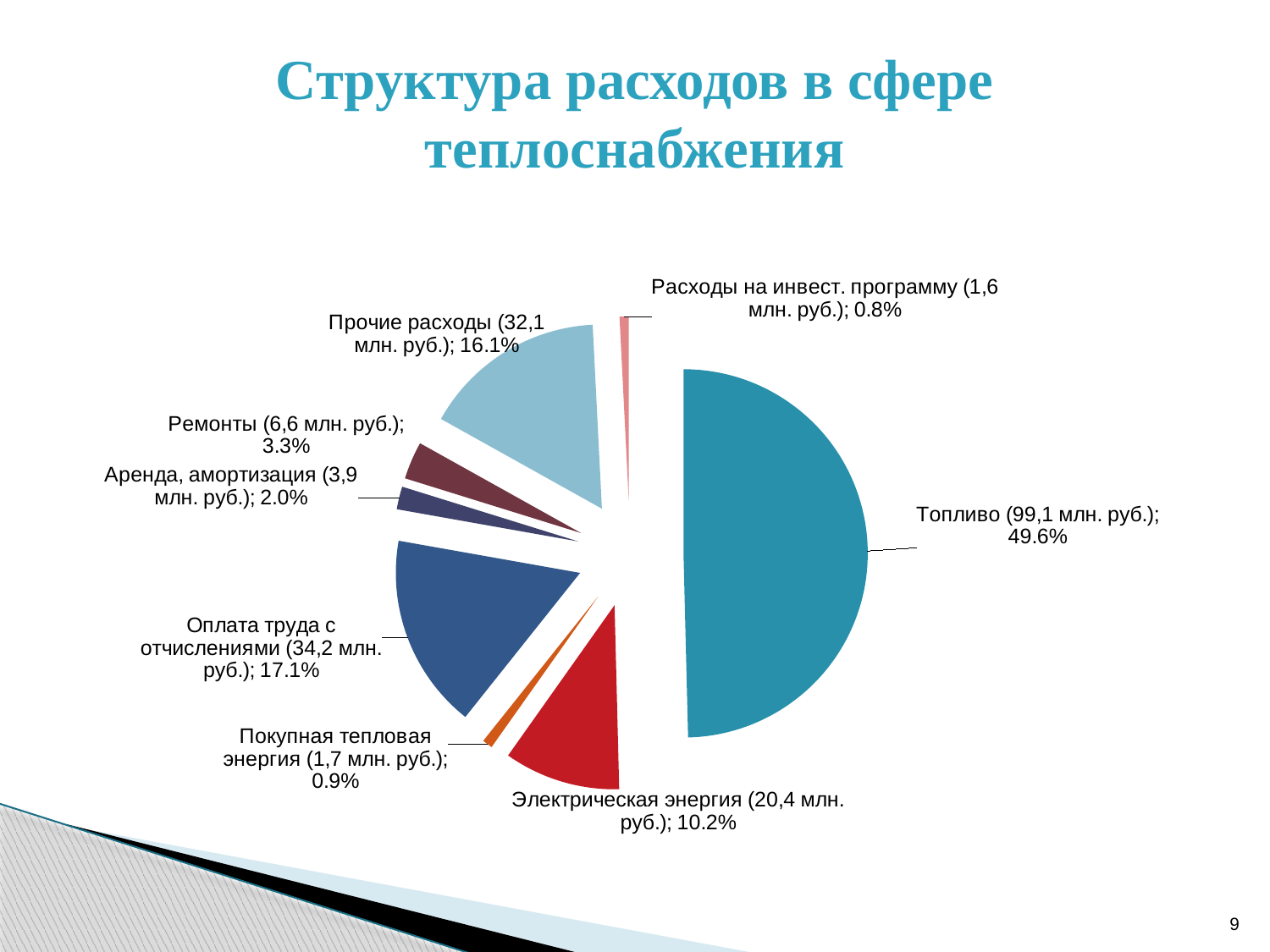

# Структура расходов в сфере теплоснабжения

### Chart

| Category | Столбец1 |
|---|---|
| Топливо (99,1 млн. руб.) | 0.49600000000000083 |
| Электрическая энергия (20,4 млн. руб.) | 0.10199999999999998 |
| Покупная тепловая энергия (1,7 млн. руб.) | 0.009000000000000003 |
| Оплата труда с отчислениями (34,2 млн. руб.) | 0.171 |
| Аренда, амортизация (3,9 млн. руб.) | 0.02000000000000001 |
| Ремонты (6,6 млн. руб.) | 0.033 |
| Прочие расходы (32,1 млн. руб.) | 0.161 |
| Расходы на инвест. программу (1,6 млн. руб.) | 0.008000000000000023 |
9